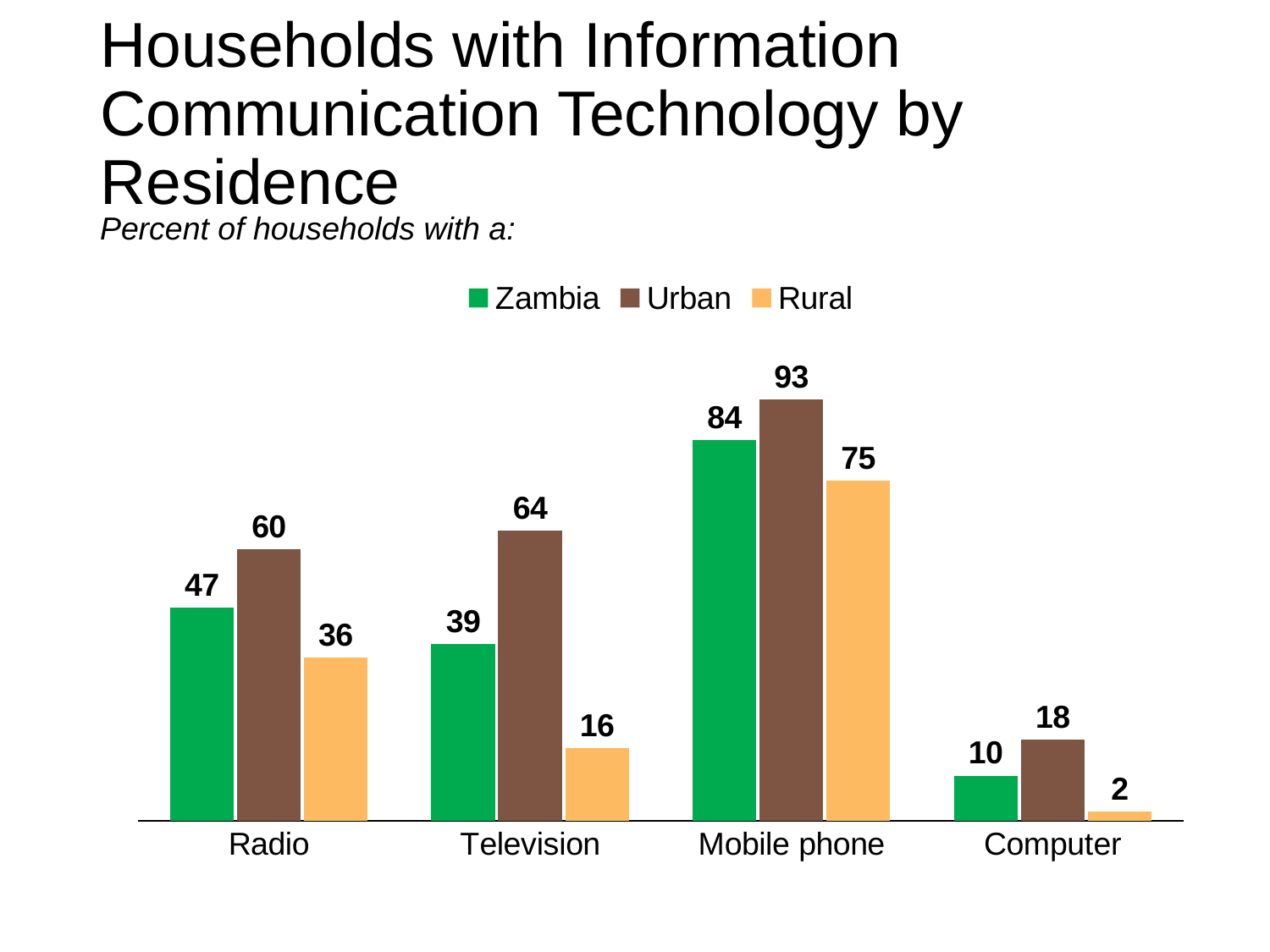

# Households with Information Communication Technology by Residence
Percent of households with a:

### Chart

| Category | Zambia | Urban | Rural |
|---|---|---|---|
| Radio | 47.0 | 60.0 | 36.0 |
| Television | 39.0 | 64.0 | 16.0 |
| Mobile phone | 84.0 | 93.0 | 75.0 |
| Computer | 10.0 | 18.0 | 2.0 |